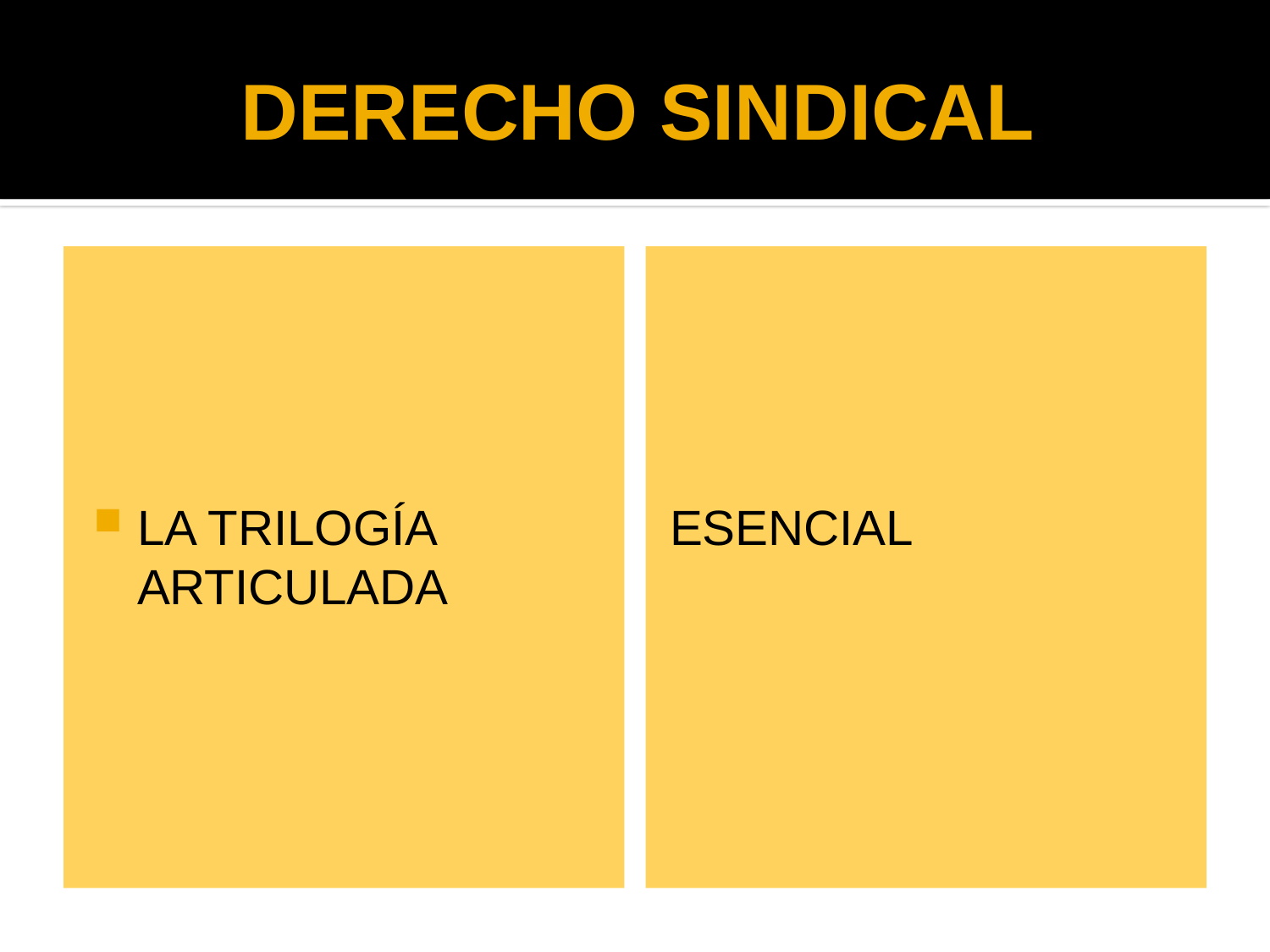

# DERECHO SINDICAL

LA TRILOGÍA ARTICULADA

ESENCIAL